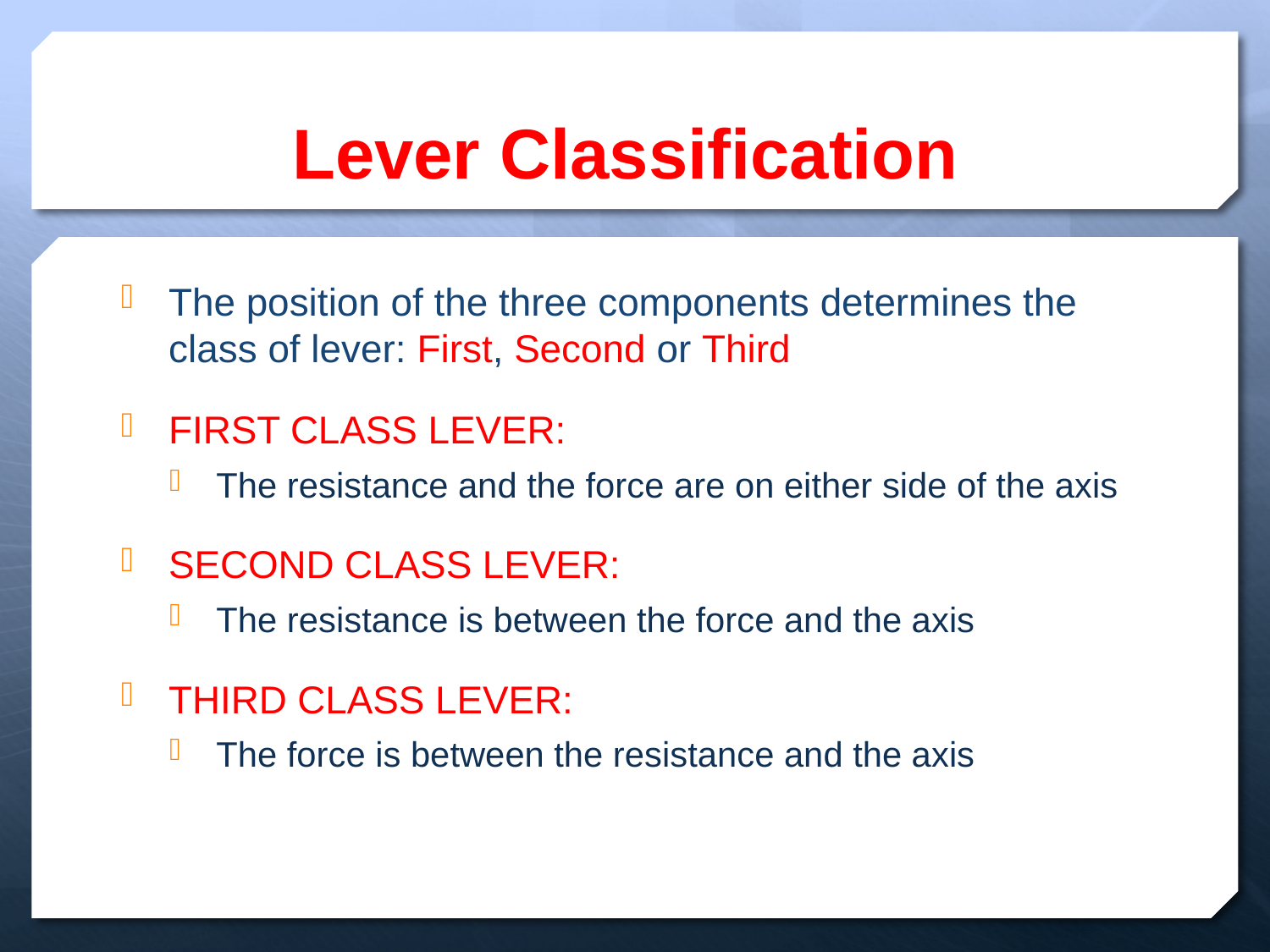

# Lever Classification
The position of the three components determines the class of lever: First, Second or Third
FIRST CLASS LEVER:
The resistance and the force are on either side of the axis
SECOND CLASS LEVER:
The resistance is between the force and the axis
THIRD CLASS LEVER:
The force is between the resistance and the axis